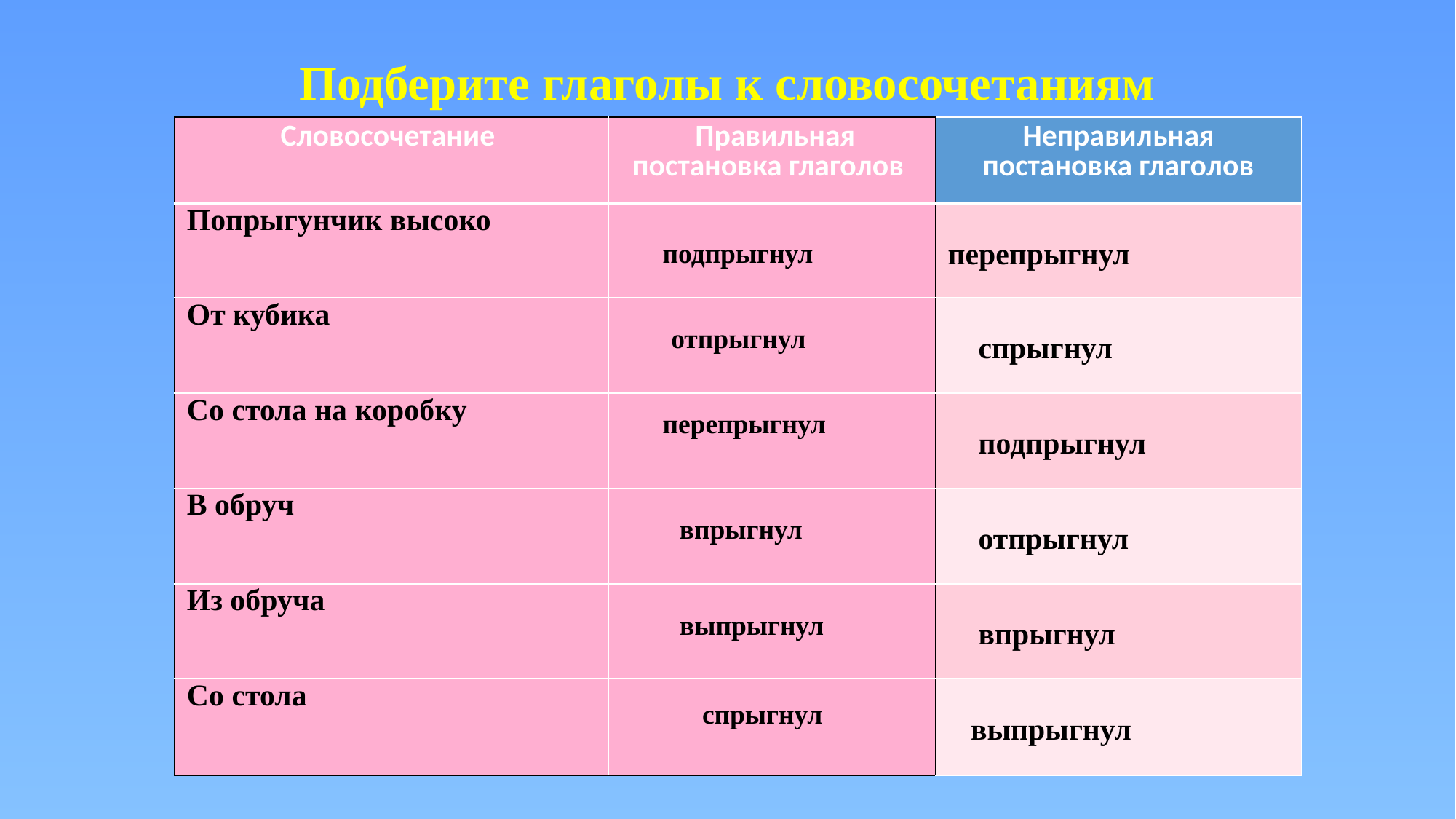

# Подберите глаголы к словосочетаниям
| Словосочетание | Правильная постановка глаголов | Неправильная постановка глаголов |
| --- | --- | --- |
| Попрыгунчик высоко |  | перепрыгнул |
| От кубика |  | спрыгнул |
| Со стола на коробку |  | подпрыгнул |
| В обруч |  | отпрыгнул |
| Из обруча |  | впрыгнул |
| Со стола |  | выпрыгнул |
подпрыгнул
отпрыгнул
перепрыгнул

впрыгнул
выпрыгнул
спрыгнул